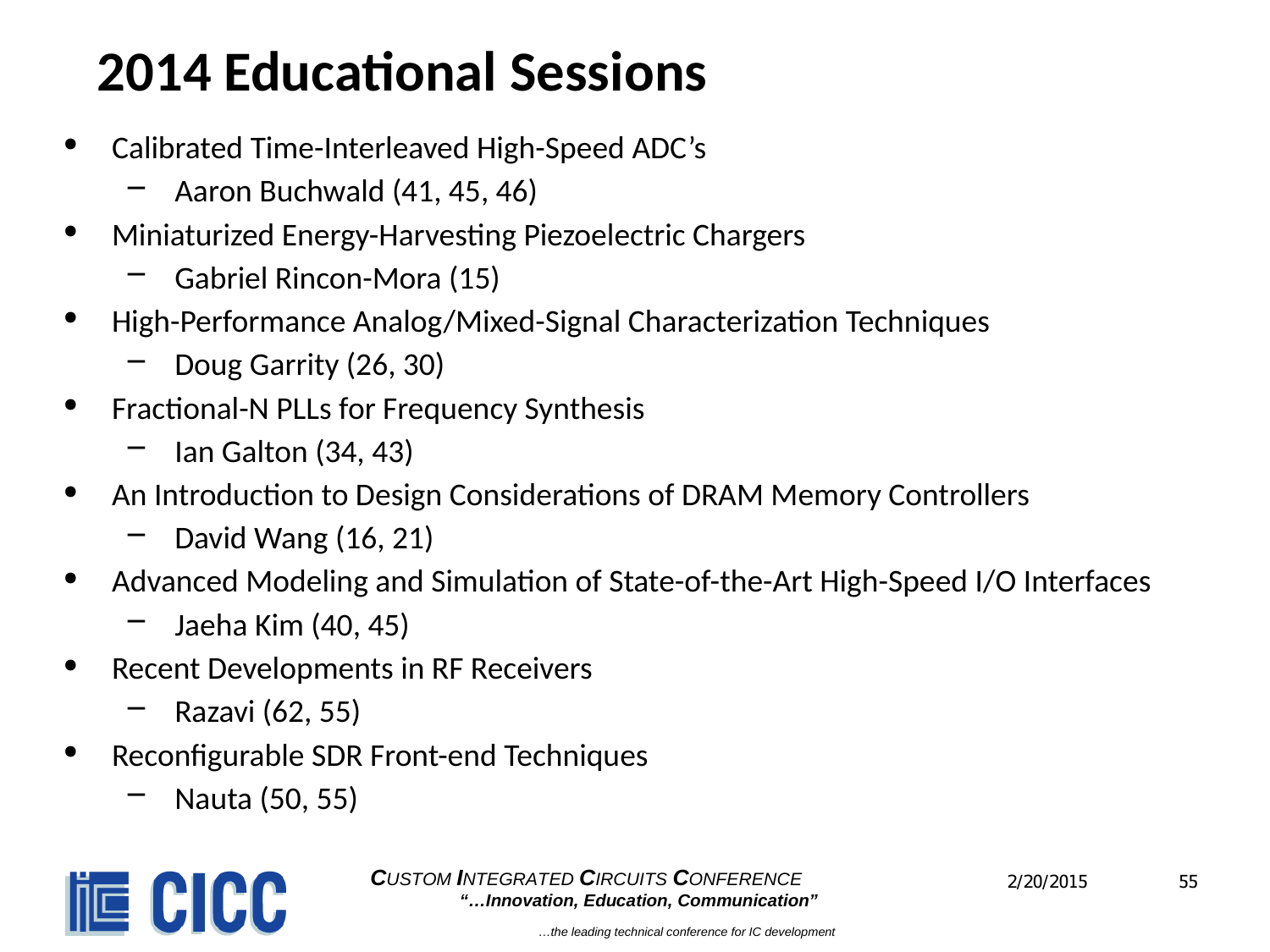

# 2014 Educational Sessions
Calibrated Time-Interleaved High-Speed ADC’s
Aaron Buchwald (41, 45, 46)
Miniaturized Energy-Harvesting Piezoelectric Chargers
Gabriel Rincon-Mora (15)
High-Performance Analog/Mixed-Signal Characterization Techniques
Doug Garrity (26, 30)
Fractional-N PLLs for Frequency Synthesis
Ian Galton (34, 43)
An Introduction to Design Considerations of DRAM Memory Controllers
David Wang (16, 21)
Advanced Modeling and Simulation of State-of-the-Art High-Speed I/O Interfaces
Jaeha Kim (40, 45)
Recent Developments in RF Receivers
Razavi (62, 55)
Reconfigurable SDR Front-end Techniques
Nauta (50, 55)

Page 55